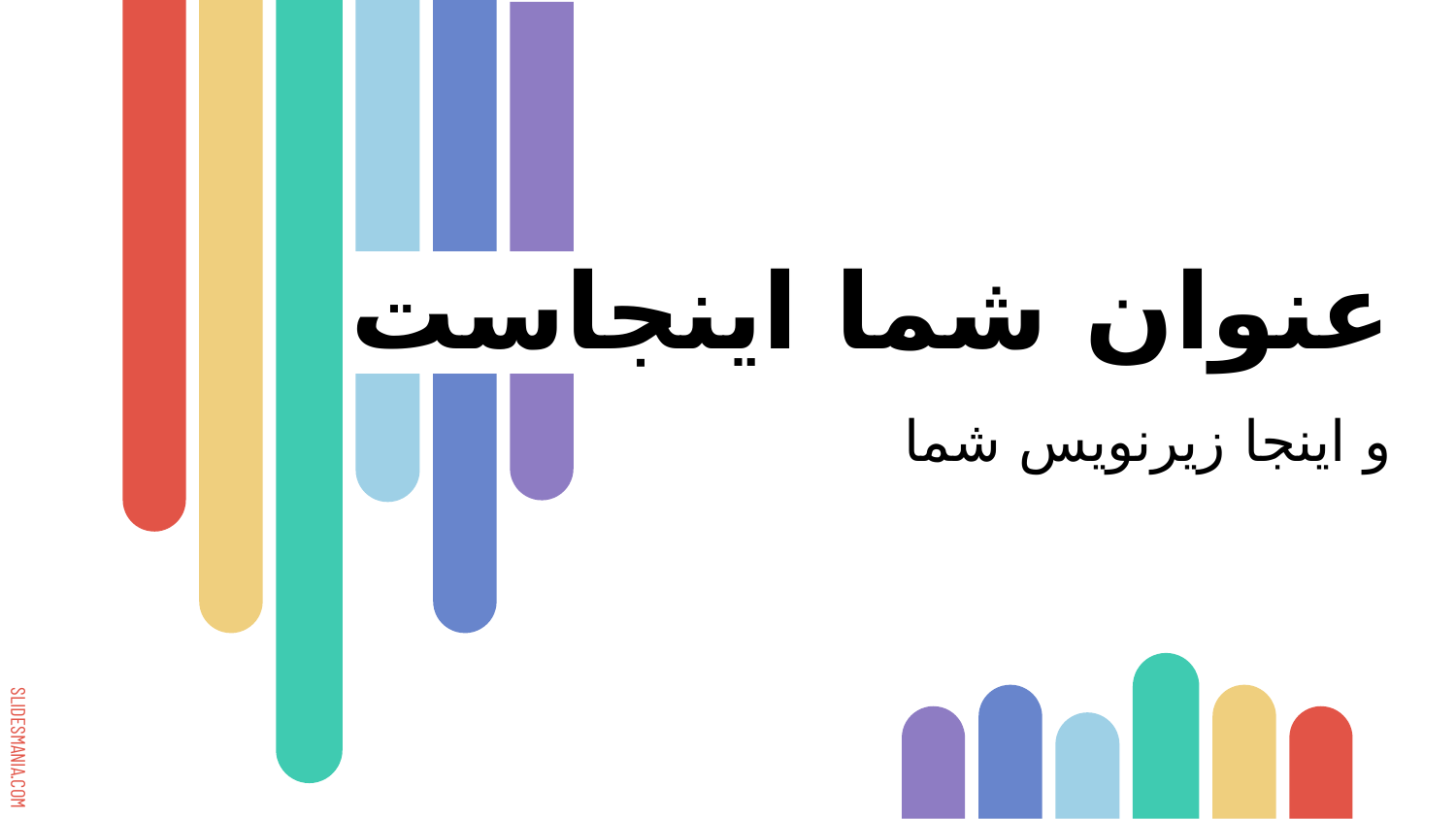

# عنوان شما اینجاست
و اینجا زیرنویس شما